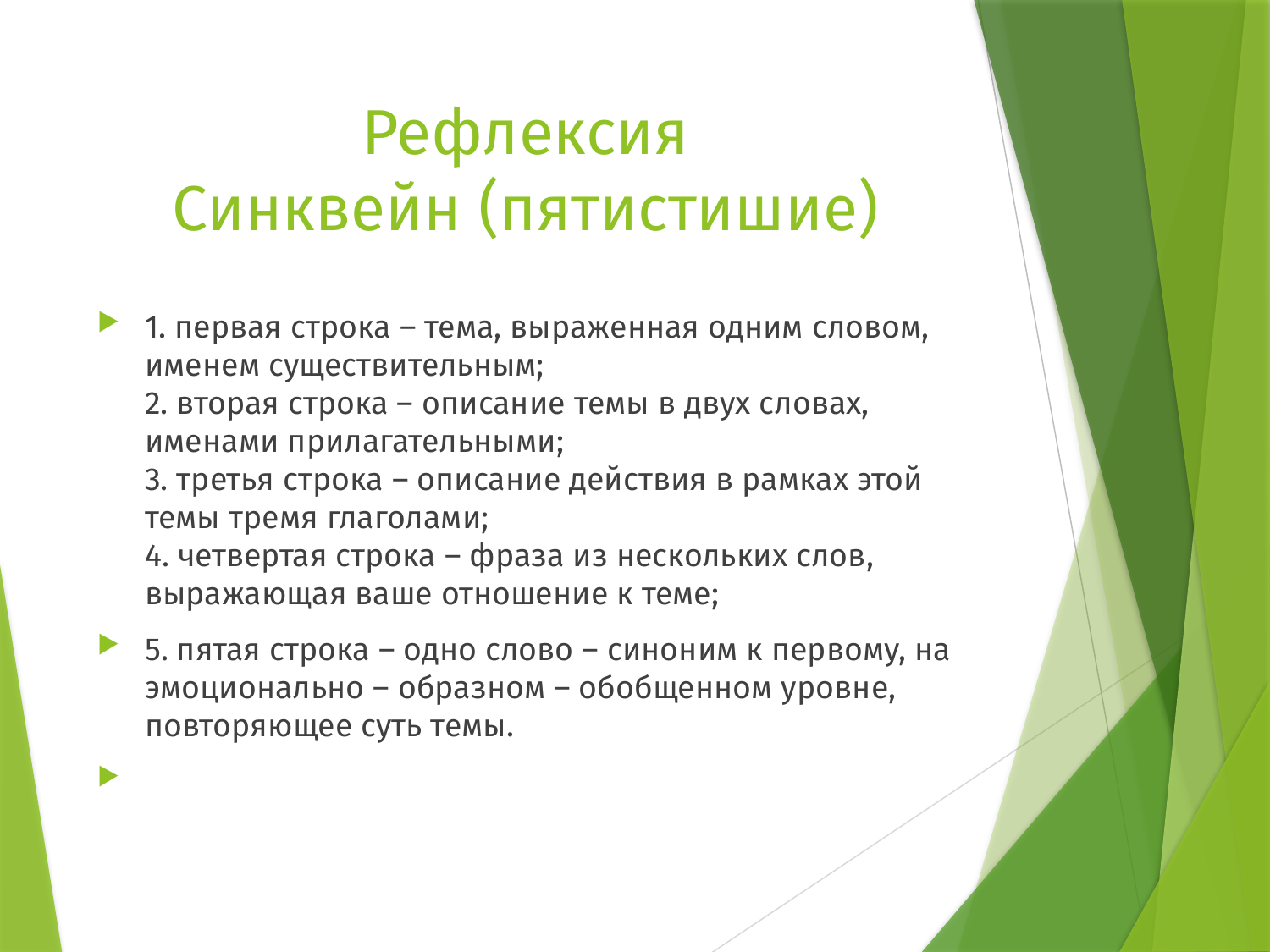

# Рефлексия Синквейн (пятистишие)
1. первая строка – тема, выраженная одним словом, именем существительным;
2. вторая строка – описание темы в двух словах, именами прилагательными;
3. третья строка – описание действия в рамках этой темы тремя глаголами;
4. четвертая строка – фраза из нескольких слов, выражающая ваше отношение к теме;
5. пятая строка – одно слово – синоним к первому, на эмоционально – образном – обобщенном уровне, повторяющее суть темы.